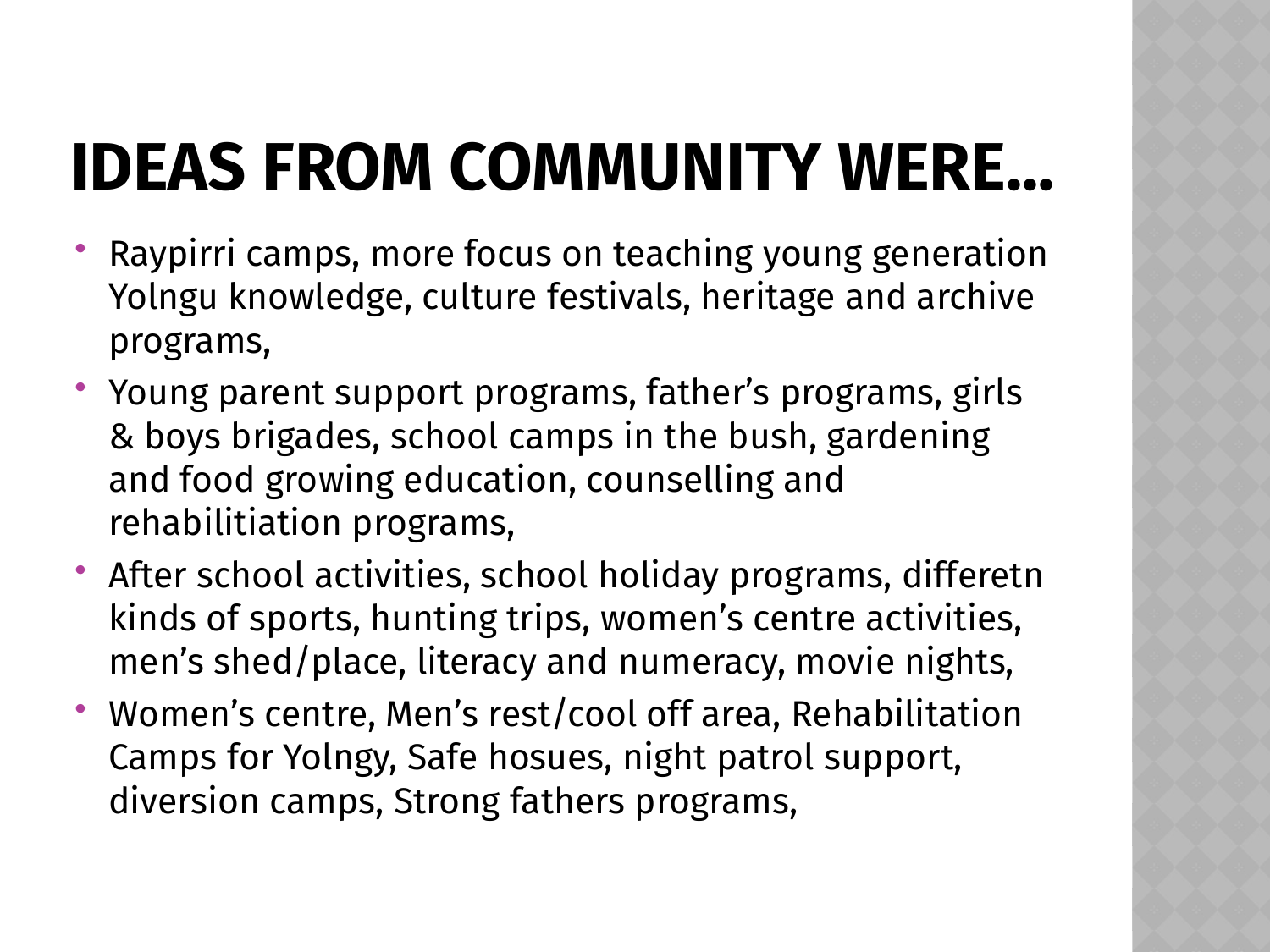

# Ideas from community were...
Raypirri camps, more focus on teaching young generation Yolngu knowledge, culture festivals, heritage and archive programs,
Young parent support programs, father’s programs, girls & boys brigades, school camps in the bush, gardening and food growing education, counselling and rehabilitiation programs,
After school activities, school holiday programs, differetn kinds of sports, hunting trips, women’s centre activities, men’s shed/place, literacy and numeracy, movie nights,
Women’s centre, Men’s rest/cool off area, Rehabilitation Camps for Yolngy, Safe hosues, night patrol support, diversion camps, Strong fathers programs,